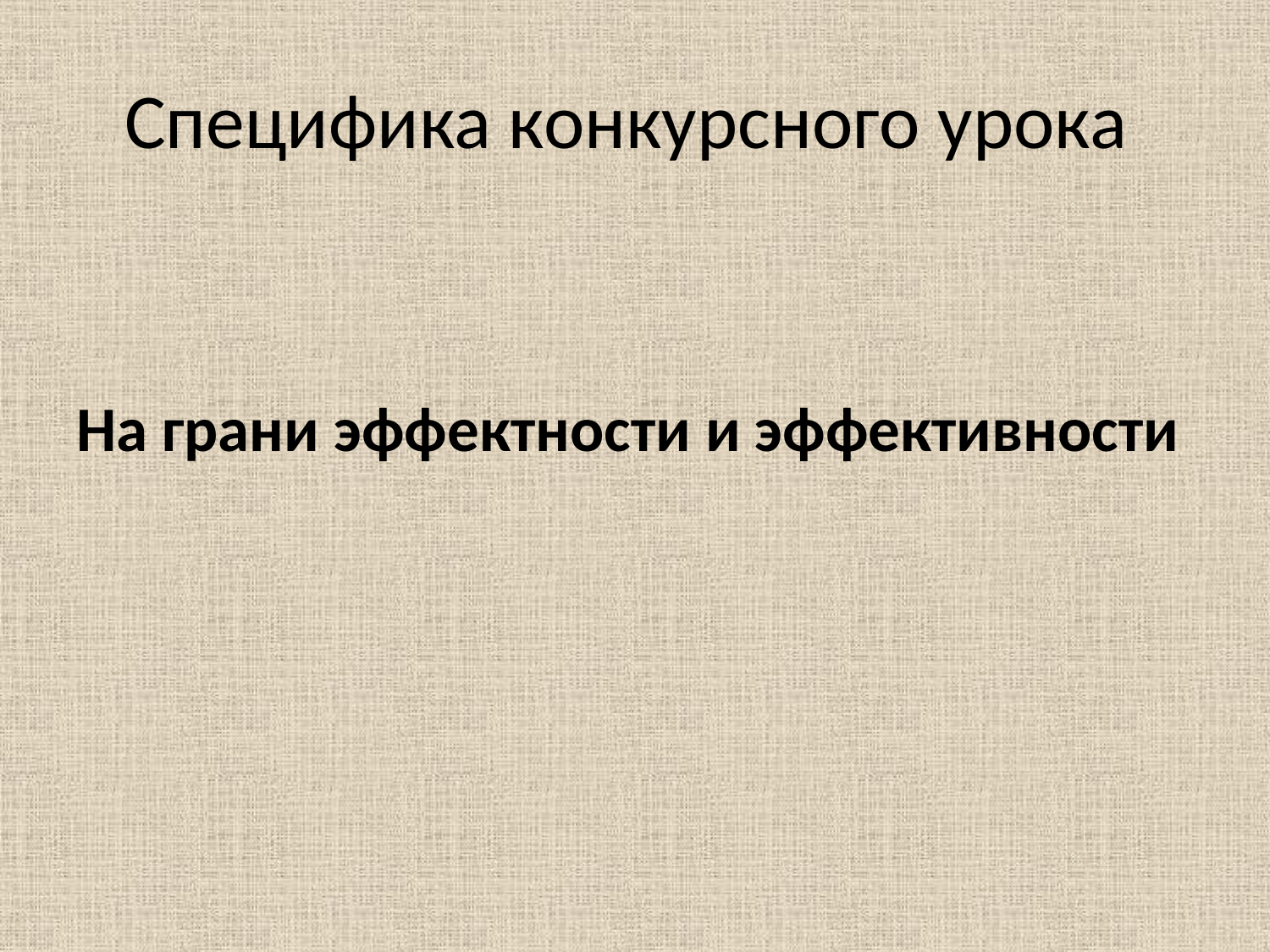

# Специфика конкурсного урока

На грани эффектности и эффективности